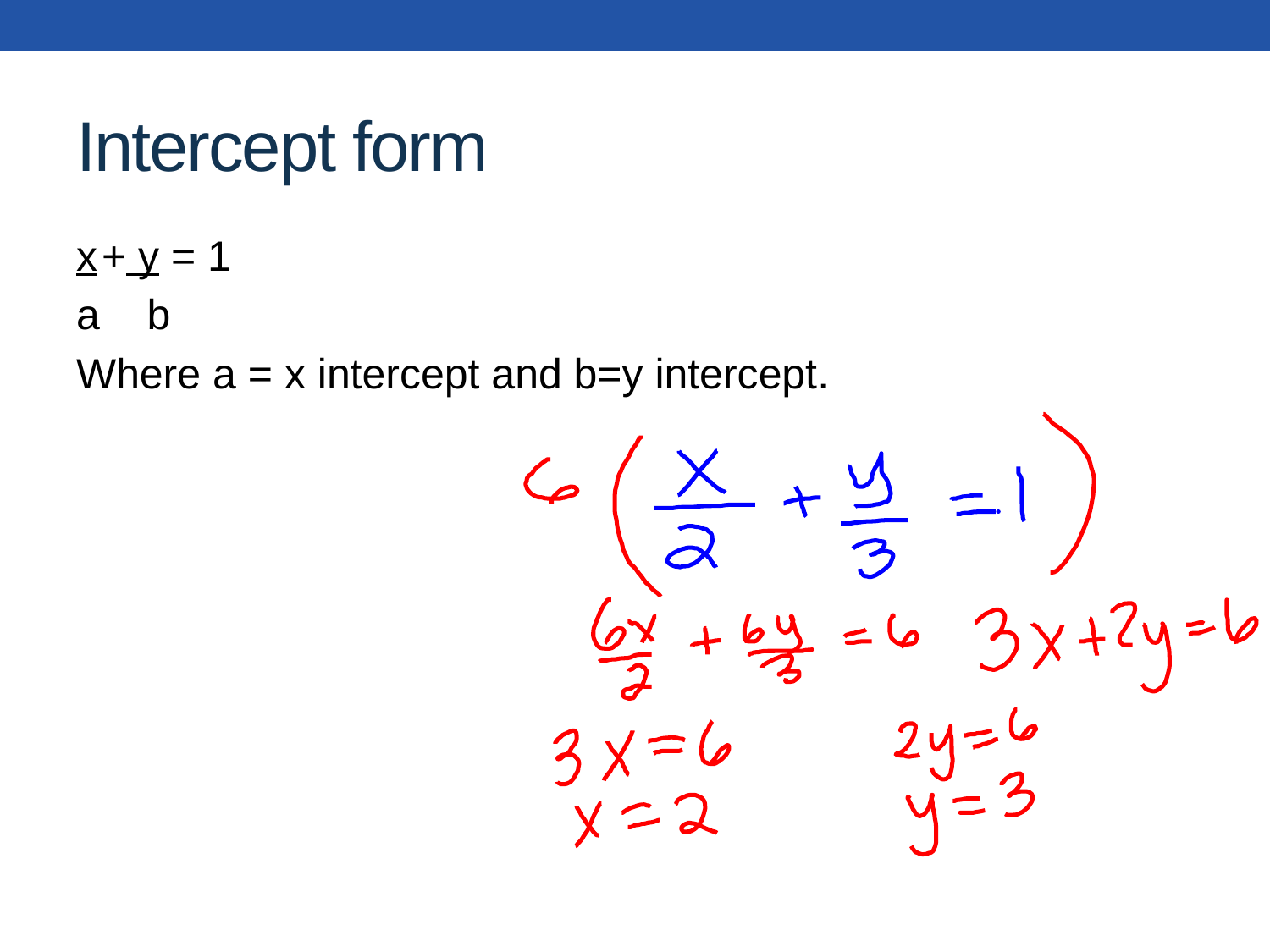

# Intercept form
x	+ y = 1
a    b
Where a = x intercept and b=y intercept.